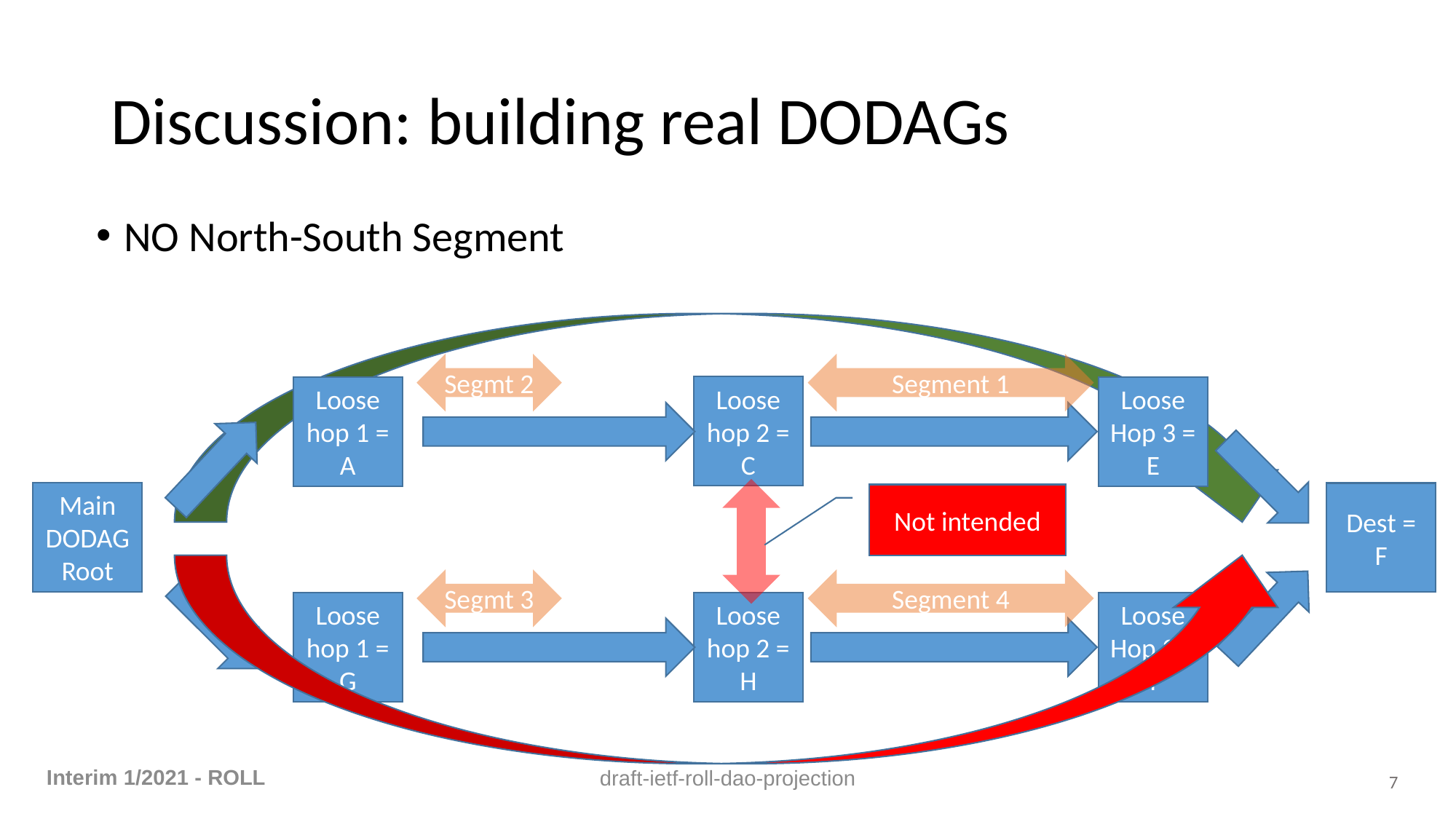

# Discussion: building real DODAGs
NO North-South Segment

Segmt 2
Segment 1
Loose hop 2 = C
Loose hop 1 = A
Loose Hop 3 = E

Main DODAG Root
Dest = F
Not intended

Segmt 3
Segment 4
Loose hop 2 = H
Loose hop 1 = G
Loose Hop 3 = I